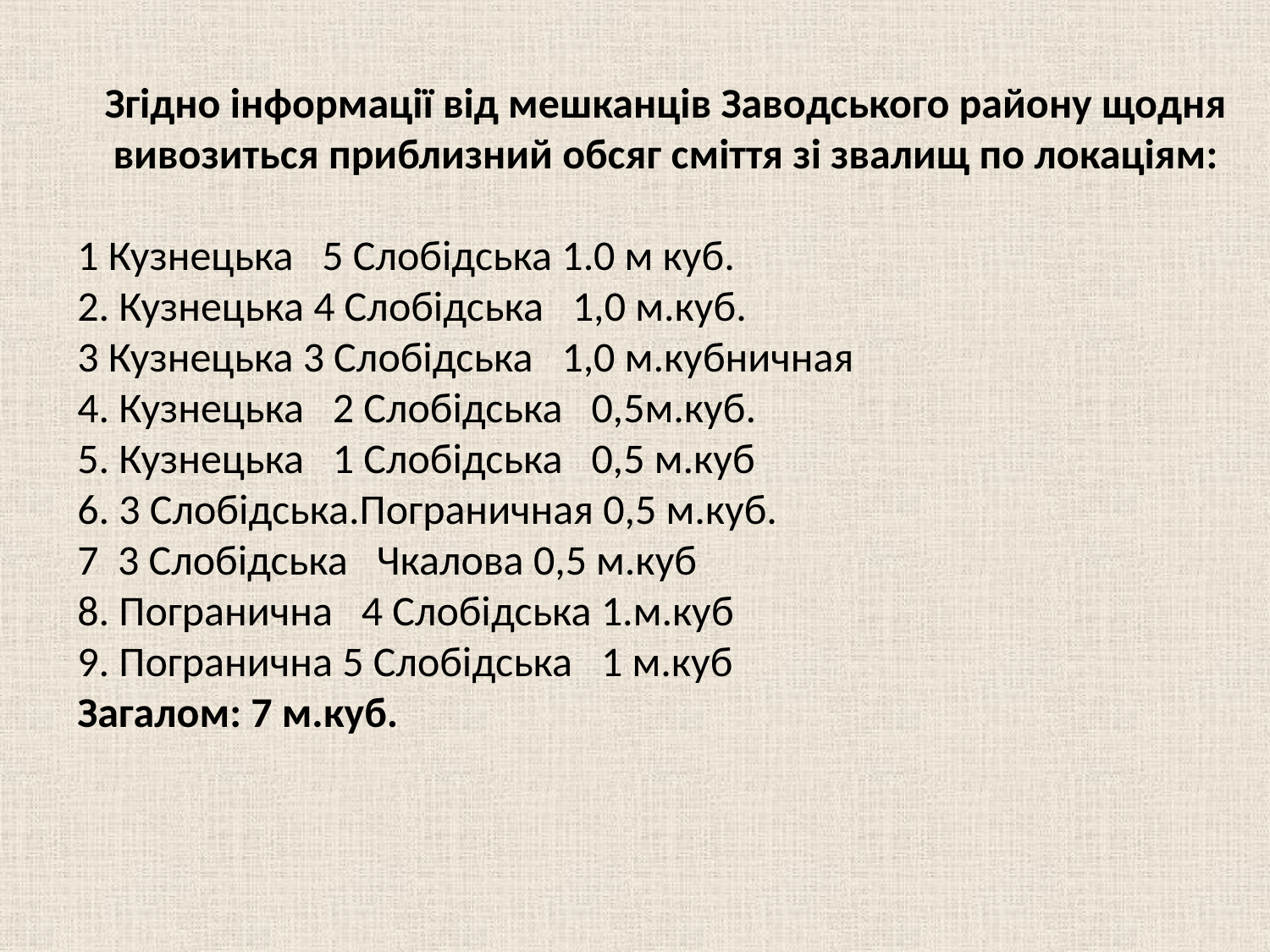

Згідно інформації від мешканців Заводського району щодня вивозиться приблизний обсяг сміття зі звалищ по локаціям:

1 Кузнецька   5 Слобідська 1.0 м куб.
2. Кузнецька 4 Слобідська   1,0 м.куб.
3 Кузнецька 3 Слобідська   1,0 м.кубничная
4. Кузнецька   2 Слобідська   0,5м.куб.
5. Кузнецька   1 Слобідська   0,5 м.куб
6. 3 Слобідська.Пограничная 0,5 м.куб.
7  3 Слобідська   Чкалова 0,5 м.куб
8. Погранична   4 Слобідська 1.м.куб
9. Погранична 5 Слобідська   1 м.куб
Загалом: 7 м.куб.

### Chart

| Category |
|---|